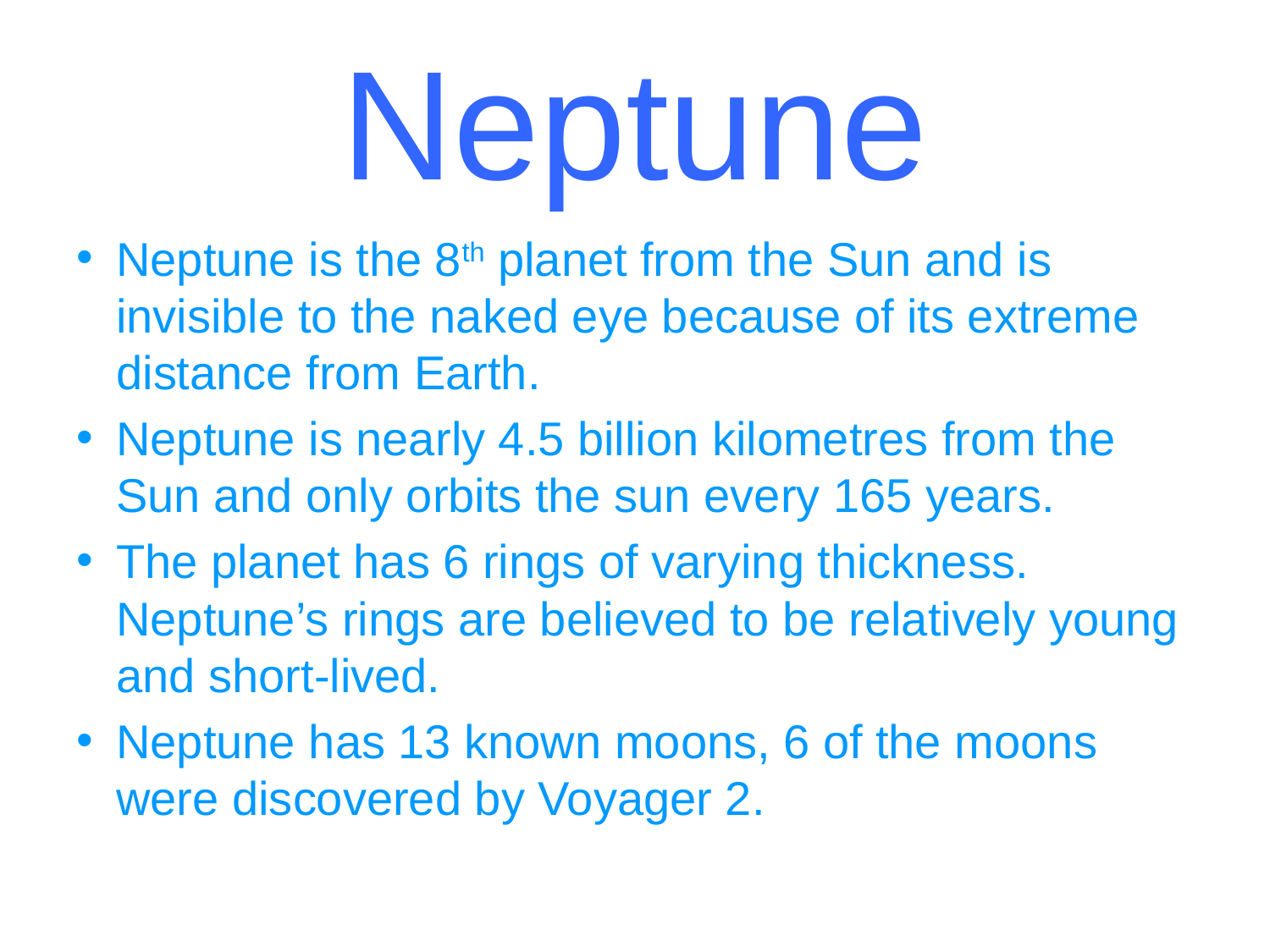

# Neptune
Neptune is the 8th planet from the Sun and is invisible to the naked eye because of its extreme distance from Earth.
Neptune is nearly 4.5 billion kilometres from the Sun and only orbits the sun every 165 years.
The planet has 6 rings of varying thickness. Neptune’s rings are believed to be relatively young and short-lived.
Neptune has 13 known moons, 6 of the moons were discovered by Voyager 2.